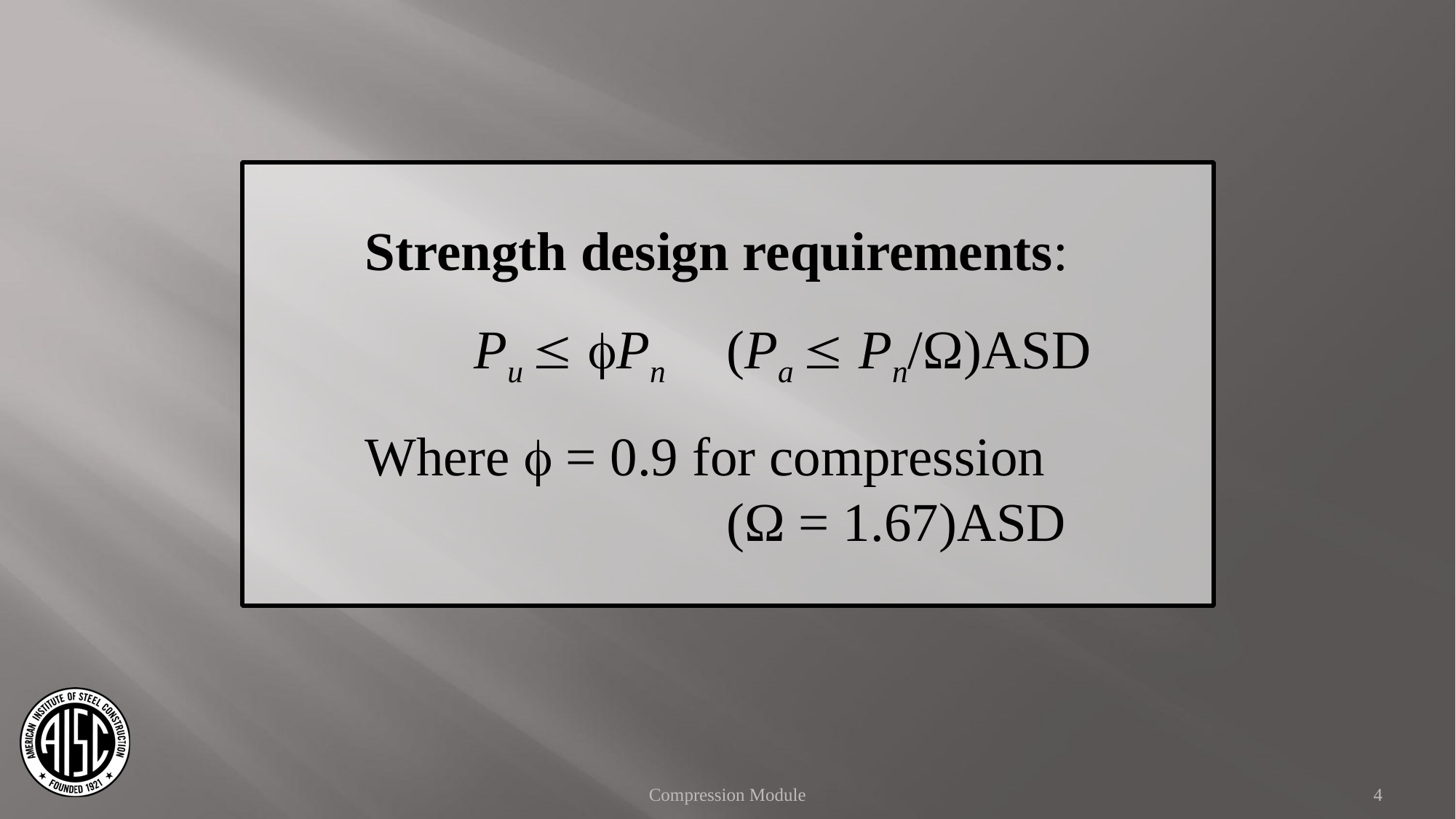

Strength design requirements:

	Pu ≤ φPn	(Pa ≤ Pn/Ω)ASD

Where φ = 0.9 for compression
		(Ω = 1.67)ASD
Compression Module
4